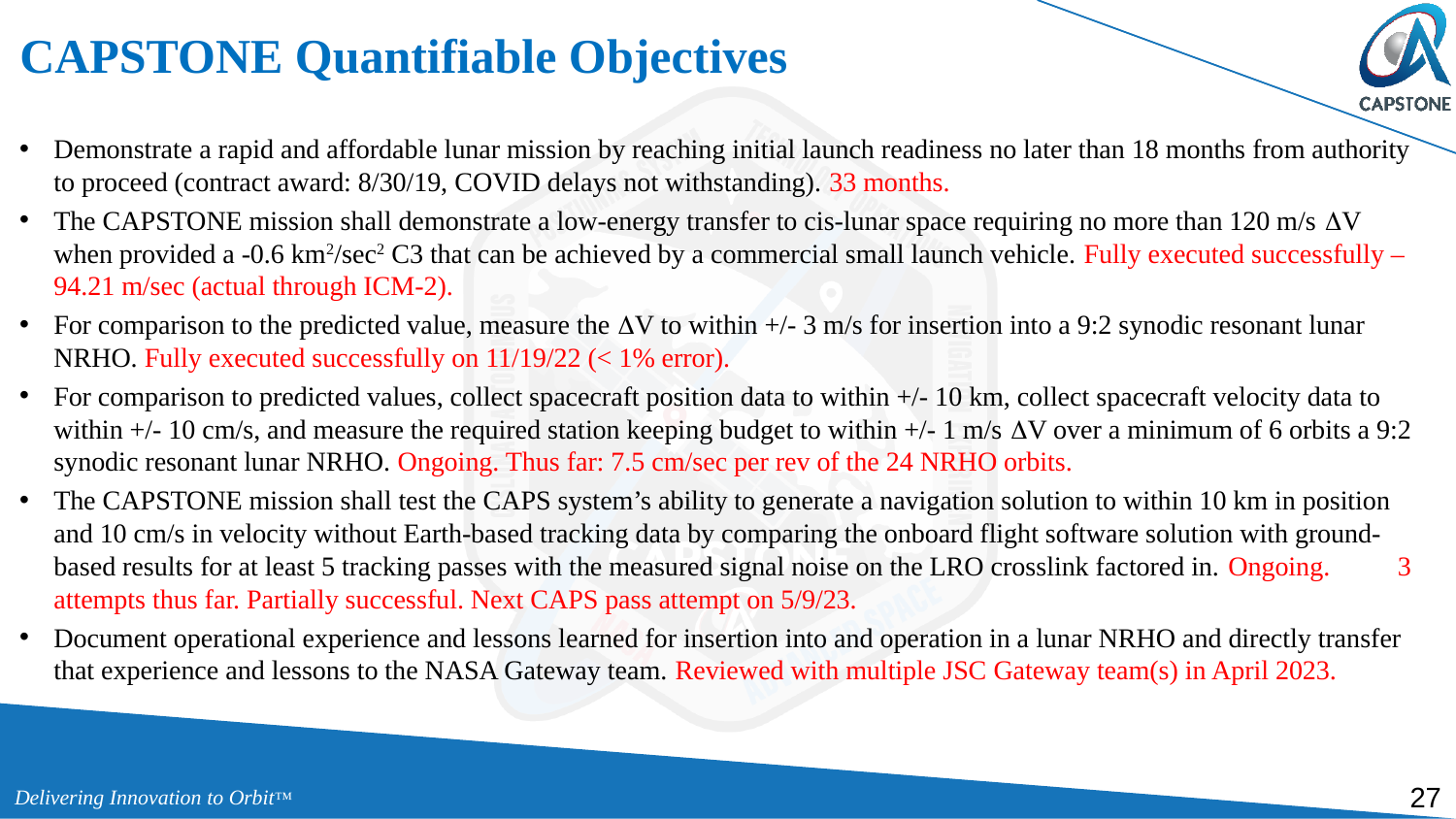

# CAPSTONE Quantifiable Objectives
Demonstrate a rapid and affordable lunar mission by reaching initial launch readiness no later than 18 months from authority to proceed (contract award: 8/30/19, COVID delays not withstanding). 33 months.
The CAPSTONE mission shall demonstrate a low-energy transfer to cis-lunar space requiring no more than 120 m/s ΔV when provided a -0.6 km2/sec2 C3 that can be achieved by a commercial small launch vehicle. Fully executed successfully – 94.21 m/sec (actual through ICM-2).
For comparison to the predicted value, measure the ΔV to within +/- 3 m/s for insertion into a 9:2 synodic resonant lunar NRHO. Fully executed successfully on 11/19/22 (< 1% error).
For comparison to predicted values, collect spacecraft position data to within +/- 10 km, collect spacecraft velocity data to within +/- 10 cm/s, and measure the required station keeping budget to within +/- 1 m/s ΔV over a minimum of 6 orbits a 9:2 synodic resonant lunar NRHO. Ongoing. Thus far: 7.5 cm/sec per rev of the 24 NRHO orbits.
The CAPSTONE mission shall test the CAPS system’s ability to generate a navigation solution to within 10 km in position and 10 cm/s in velocity without Earth-based tracking data by comparing the onboard flight software solution with ground-based results for at least 5 tracking passes with the measured signal noise on the LRO crosslink factored in. Ongoing.          3 attempts thus far. Partially successful. Next CAPS pass attempt on 5/9/23.
Document operational experience and lessons learned for insertion into and operation in a lunar NRHO and directly transfer that experience and lessons to the NASA Gateway team. Reviewed with multiple JSC Gateway team(s) in April 2023.

27
Delivering Innovation to Orbit